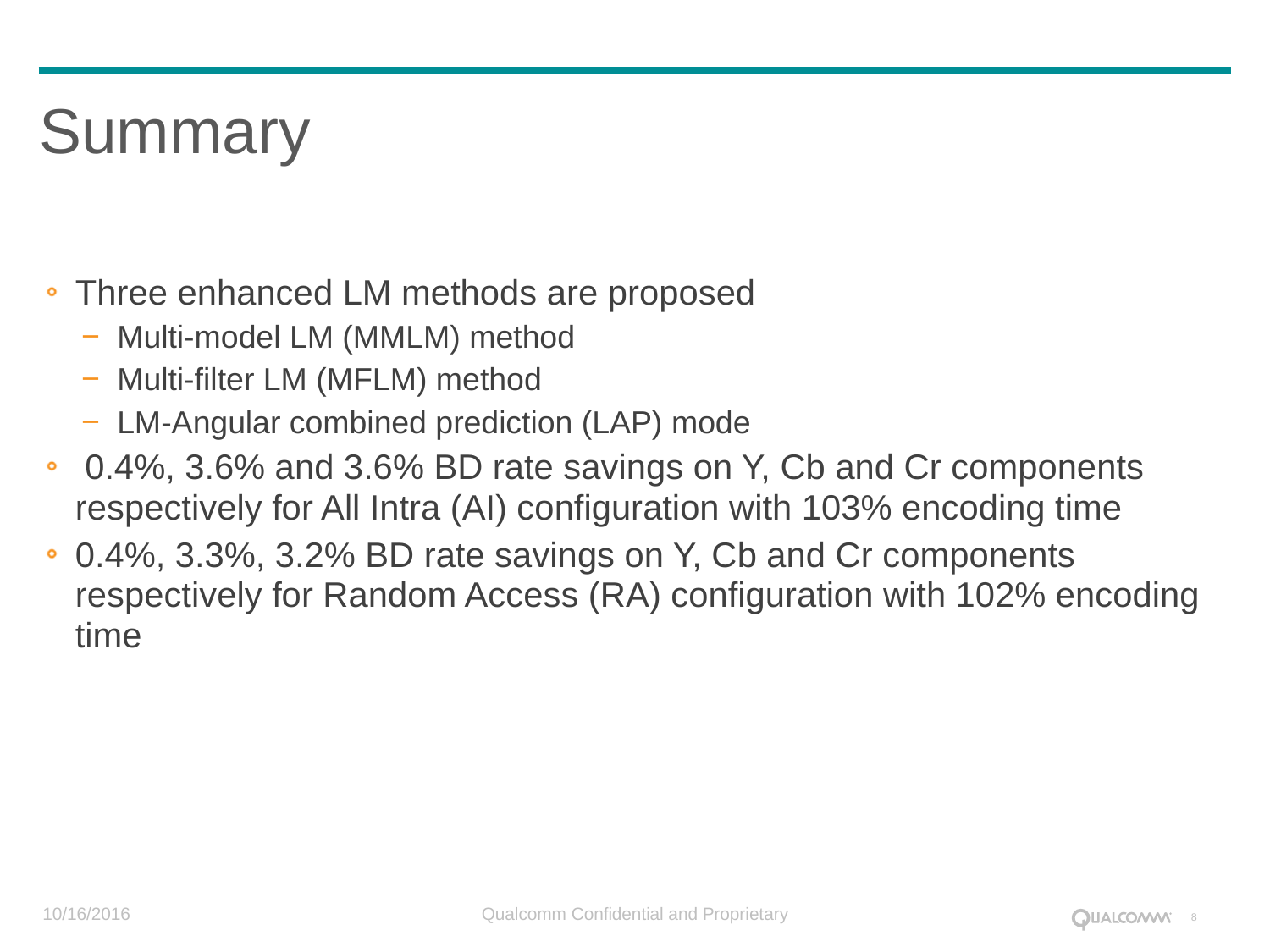

# Summary

Three enhanced LM methods are proposed
Multi-model LM (MMLM) method
Multi-filter LM (MFLM) method
LM-Angular combined prediction (LAP) mode
 0.4%, 3.6% and 3.6% BD rate savings on Y, Cb and Cr components respectively for All Intra (AI) configuration with 103% encoding time
0.4%, 3.3%, 3.2% BD rate savings on Y, Cb and Cr components respectively for Random Access (RA) configuration with 102% encoding time